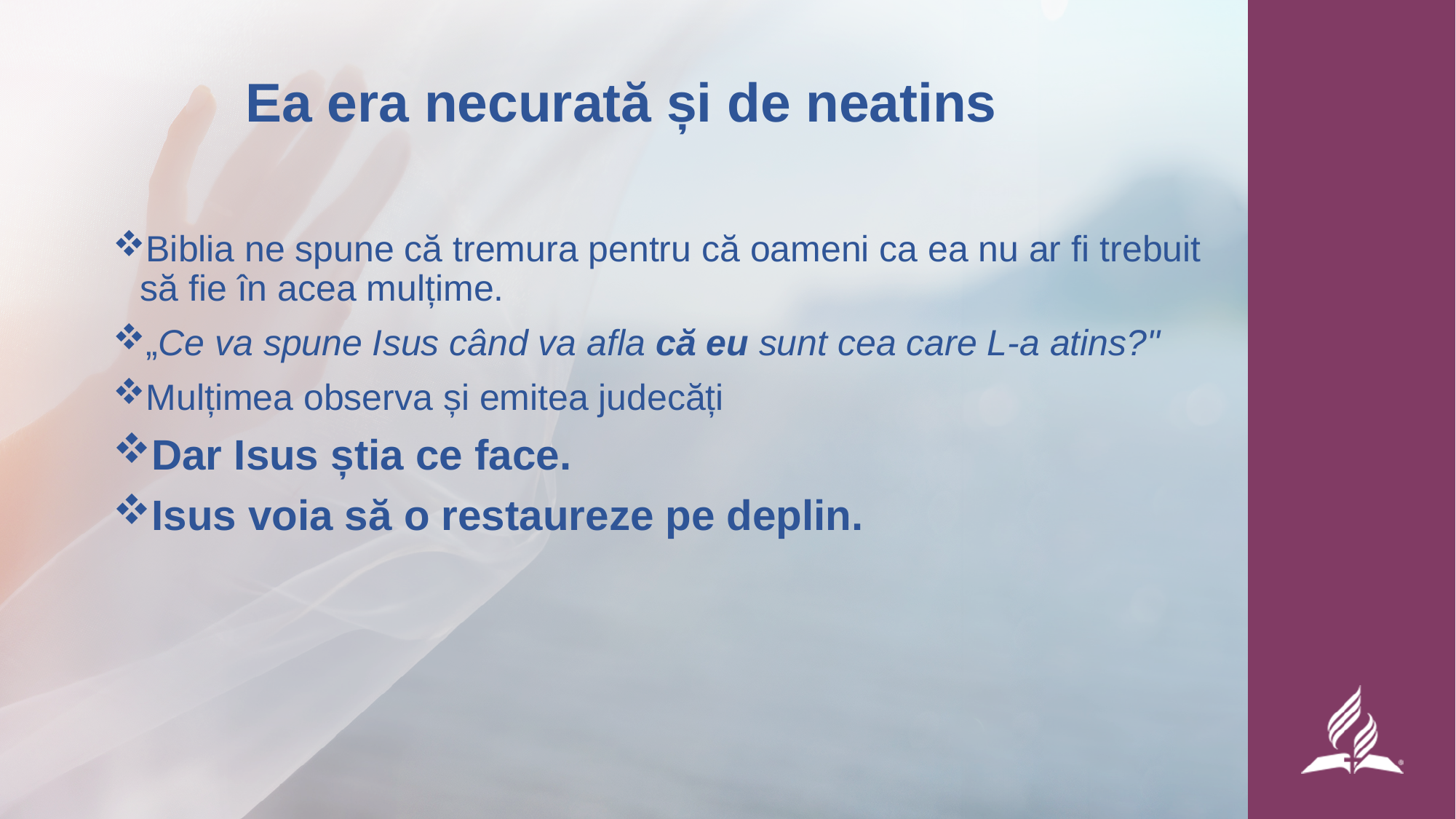

# Ea era necurată și de neatins
Biblia ne spune că tremura pentru că oameni ca ea nu ar fi trebuit să fie în acea mulțime.
„Ce va spune Isus când va afla că eu sunt cea care L-a atins?"
Mulțimea observa și emitea judecăți
Dar Isus știa ce face.
Isus voia să o restaureze pe deplin.